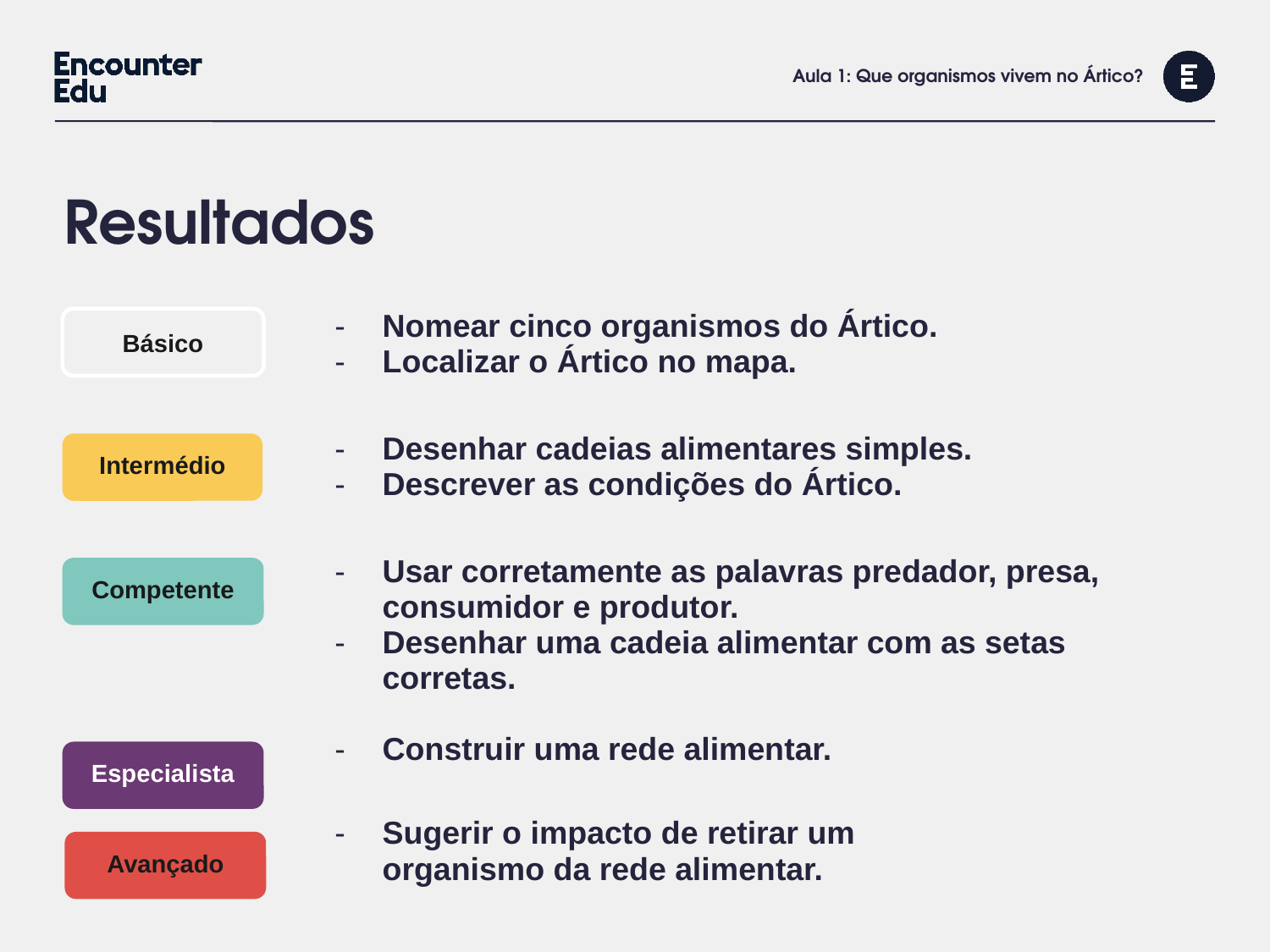

# Aula 1: Que organismos vivem no Ártico?
Resultados
Básico
| Nomear cinco organismos do Ártico. Localizar o Ártico no mapa. |
| --- |
| Desenhar cadeias alimentares simples. Descrever as condições do Ártico. |
| Usar corretamente as palavras predador, presa, consumidor e produtor. Desenhar uma cadeia alimentar com as setas corretas. Construir uma rede alimentar. |
|  |
| Sugerir o impacto de retirar um organismo da rede alimentar. |
Intermédio
Competente
Especialista
Avançado